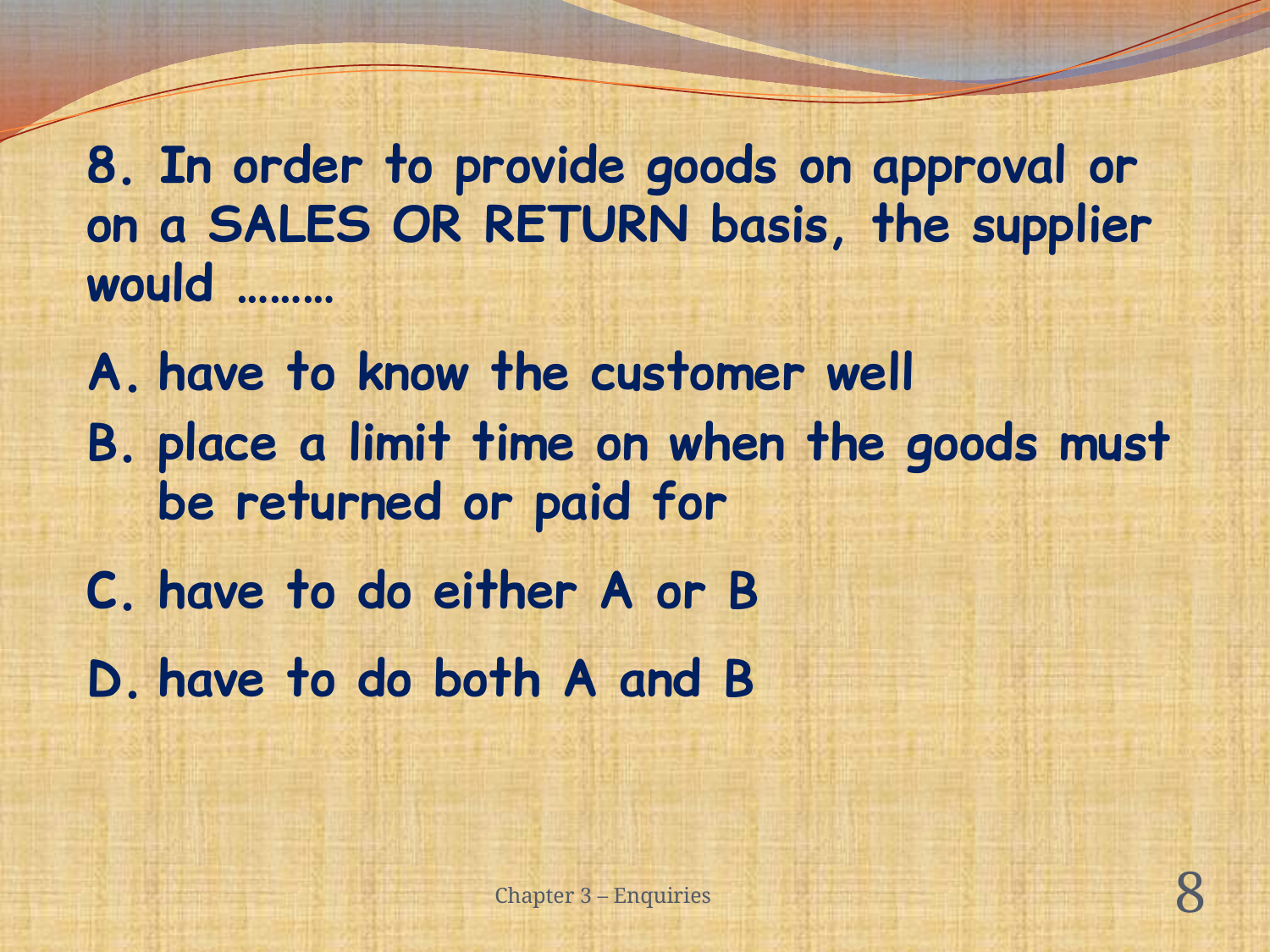

#
8. In order to provide goods on approval or on a SALES OR RETURN basis, the supplier would ………
have to know the customer well
place a limit time on when the goods must be returned or paid for
have to do either A or B
have to do both A and B

Chapter 3 – Enquiries

8